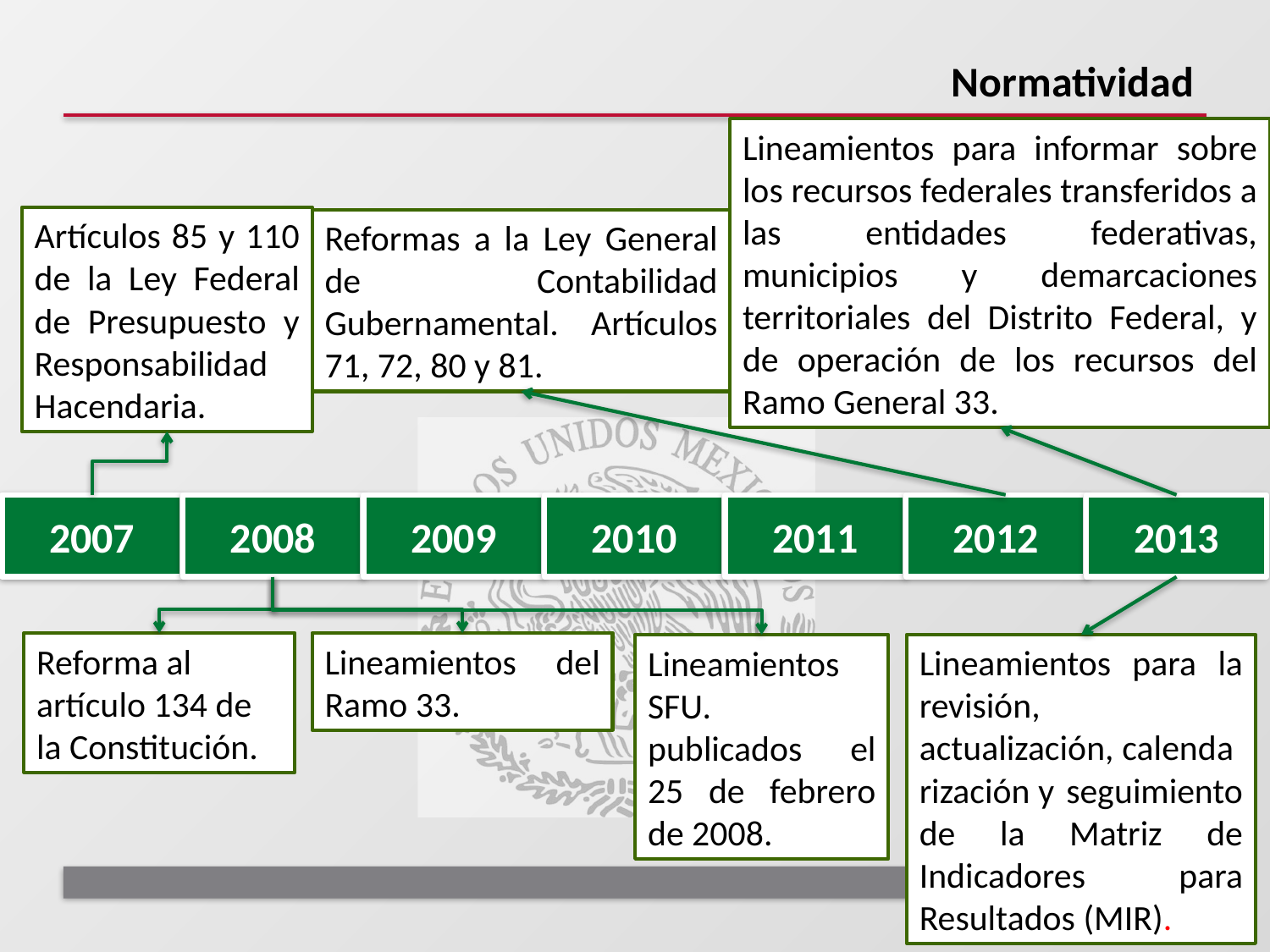

# Normatividad
Lineamientos para informar sobre los recursos federales transferidos a las entidades federativas, municipios y demarcaciones territoriales del Distrito Federal, y de operación de los recursos del Ramo General 33.
Artículos 85 y 110 de la Ley Federal de Presupuesto y Responsabilidad Hacendaria.
Reformas a la Ley General de Contabilidad Gubernamental. Artículos 71, 72, 80 y 81.
2007
2008
2009
2010
2011
2012
2013
Lineamientos del Ramo 33.
Reforma al artículo 134 de la Constitución.
Lineamientos para la revisión, actualización, calendarización y seguimiento de la Matriz de Indicadores para Resultados (MIR).
Lineamientos SFU.
publicados el 25 de febrero de 2008.
5